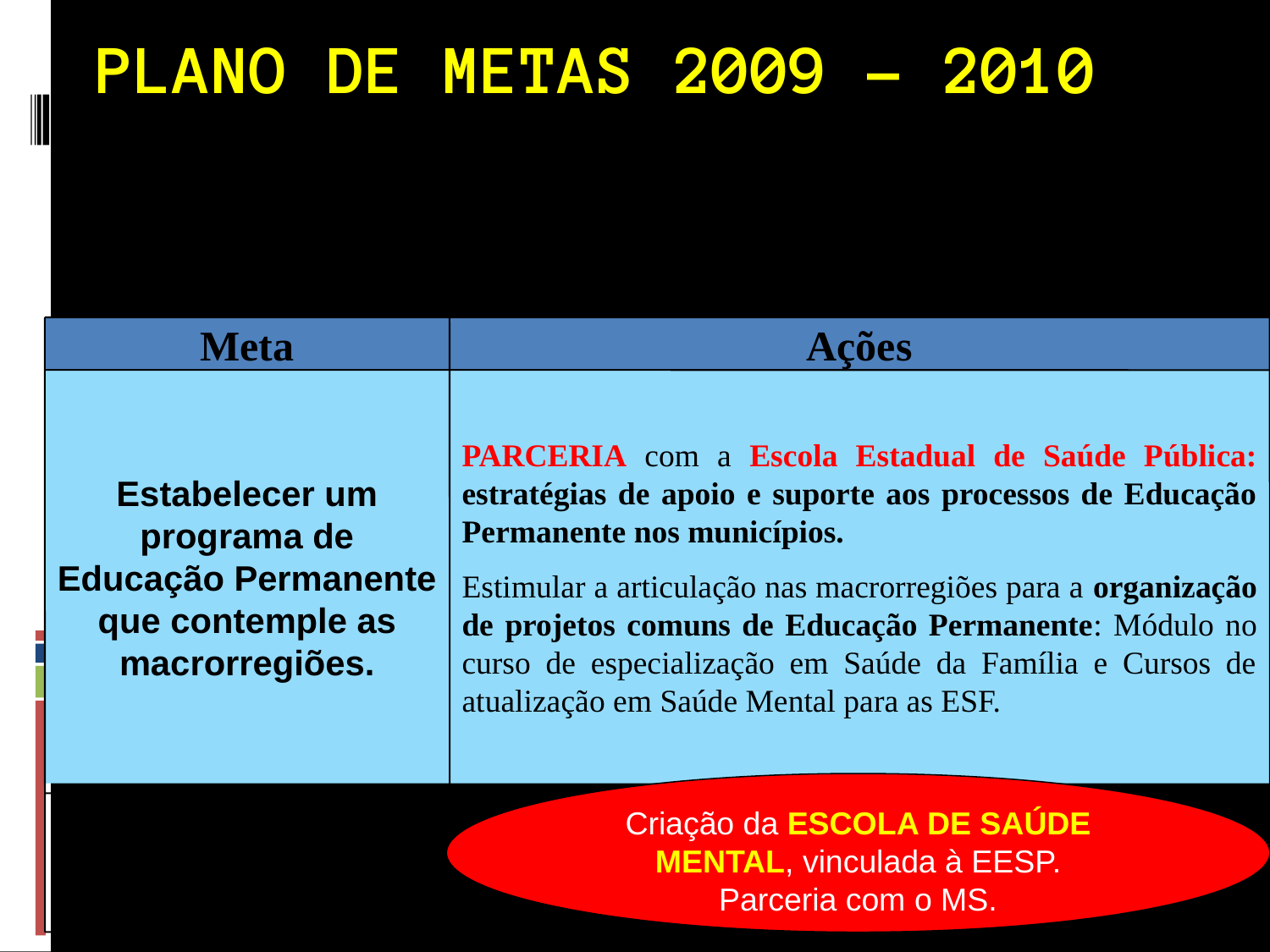

PLANO DE METAS 2009 - 2010
Meta

Ações

Estabelecer um programa de Educação Permanente que contemple as macrorregiões.

PARCERIA com a Escola Estadual de Saúde Pública: estratégias de apoio e suporte aos processos de Educação Permanente nos municípios.

Estimular a articulação nas macrorregiões para a organização de projetos comuns de Educação Permanente: Módulo no curso de especialização em Saúde da Família e Cursos de atualização em Saúde Mental para as ESF.

Criação da ESCOLA DE SAÚDE MENTAL, vinculada à EESP.
Parceria com o MS.